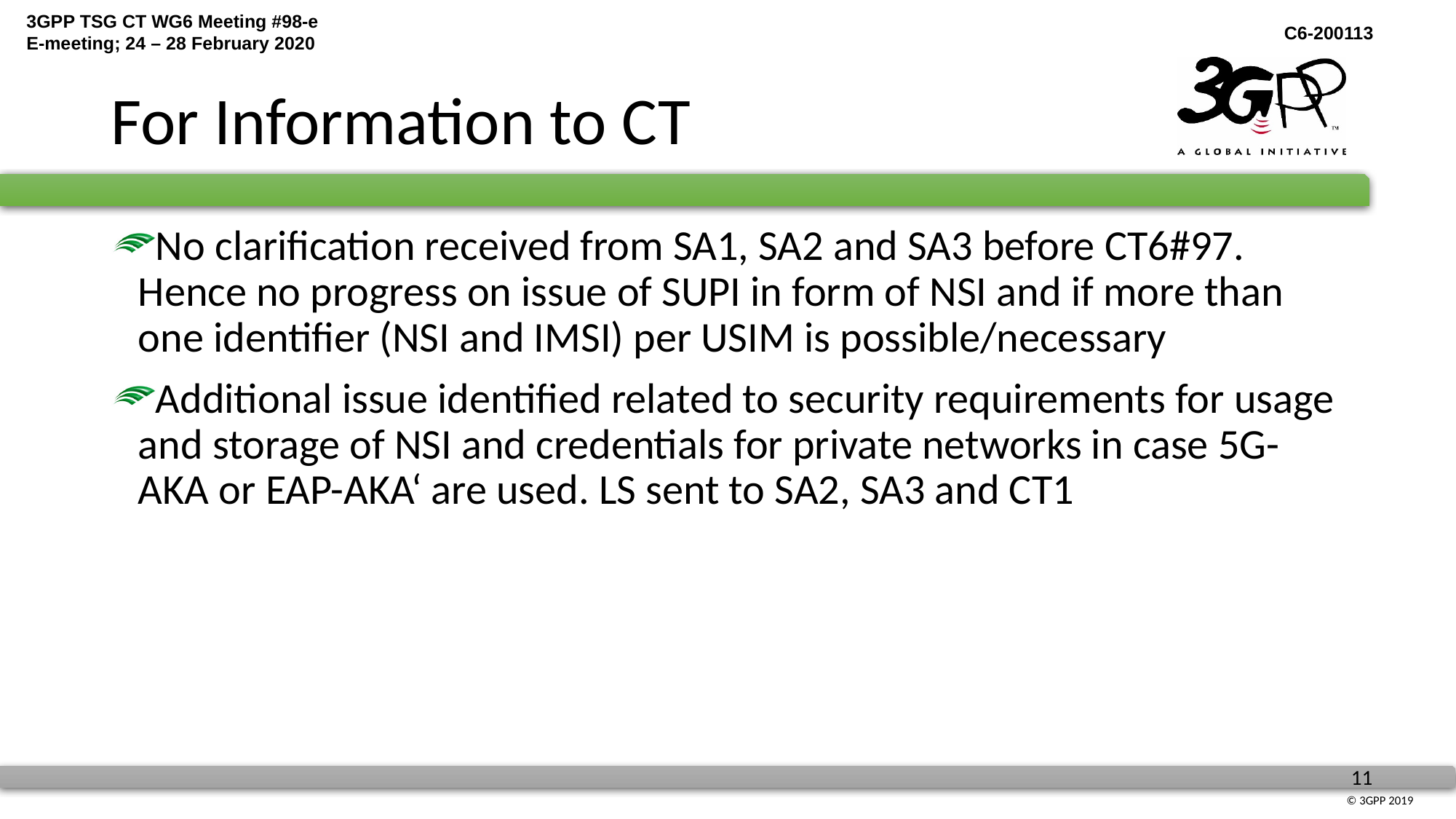

# For Information to CT
No clarification received from SA1, SA2 and SA3 before CT6#97. Hence no progress on issue of SUPI in form of NSI and if more than one identifier (NSI and IMSI) per USIM is possible/necessary
Additional issue identified related to security requirements for usage and storage of NSI and credentials for private networks in case 5G-AKA or EAP-AKA‘ are used. LS sent to SA2, SA3 and CT1